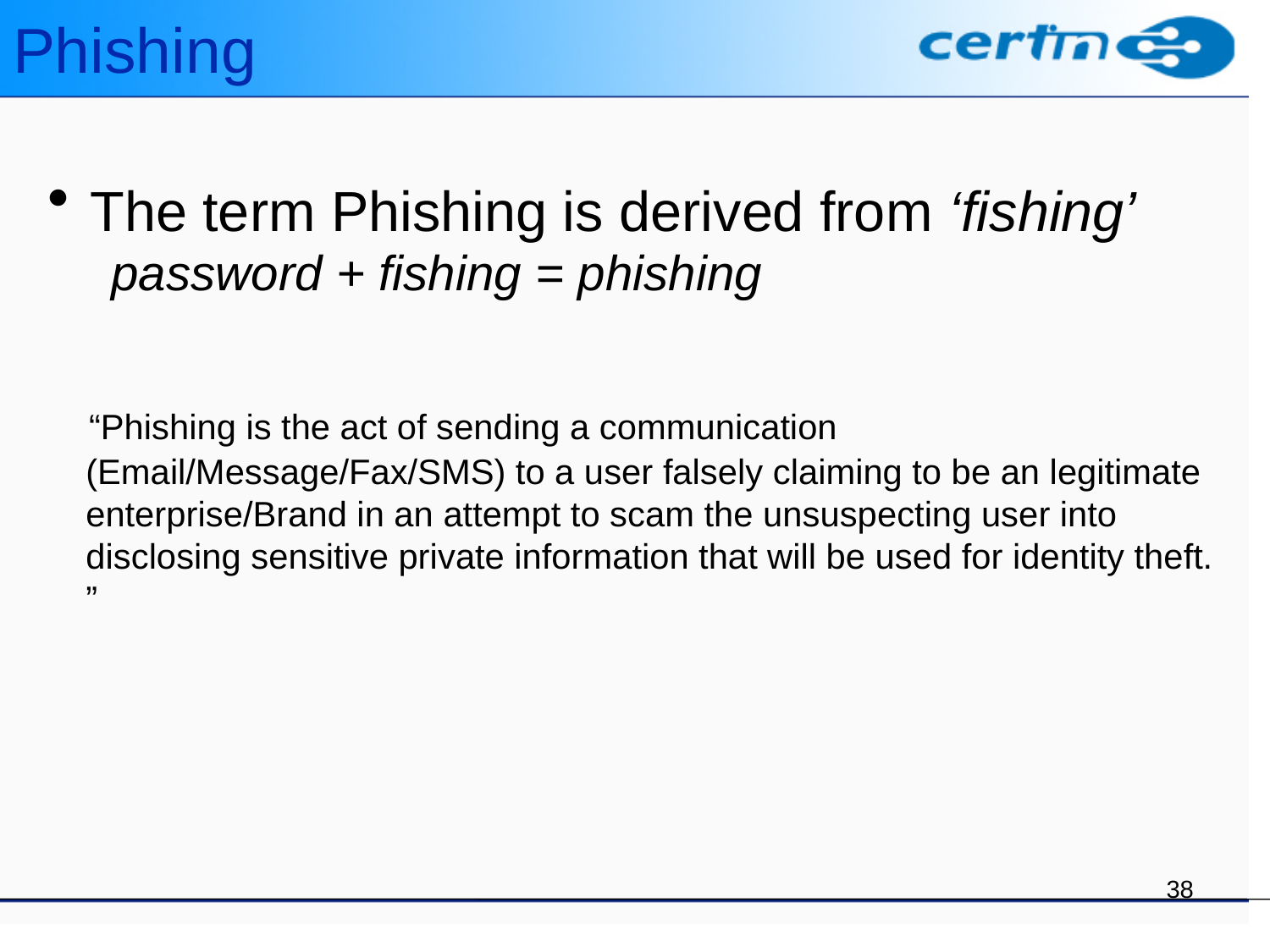

# Phishing
 The term Phishing is derived from ‘fishing’
password + fishing = phishing

   “Phishing is the act of sending a communication (Email/Message/Fax/SMS) to a user falsely claiming to be an legitimate enterprise/Brand in an attempt to scam the unsuspecting user into disclosing sensitive private information that will be used for identity theft. ”
38